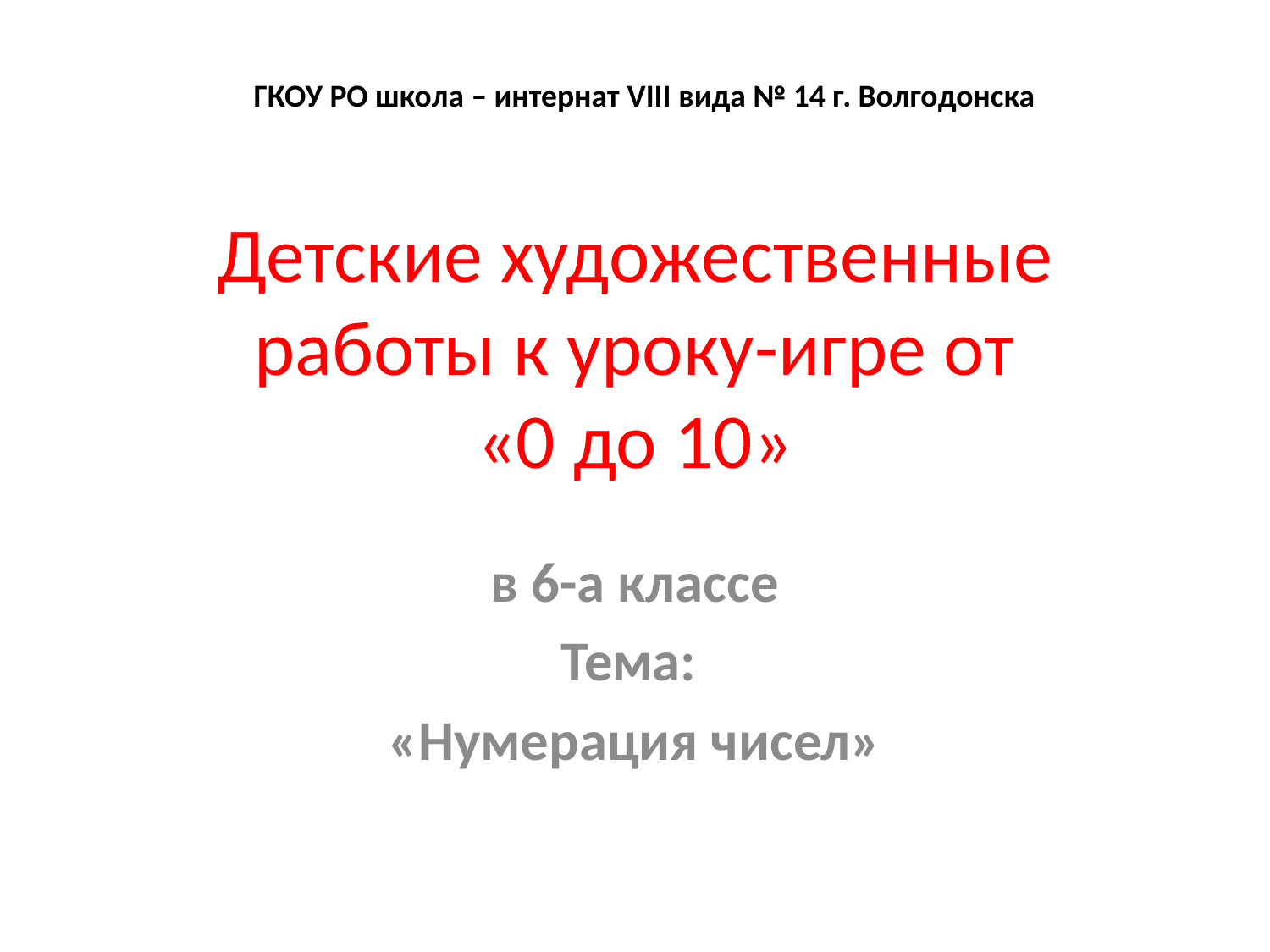

ГКОУ РО школа – интернат VIII вида № 14 г. Волгодонска

# Детские художественные работы к уроку-игре от «0 до 10»
в 6-а классе
Тема:
«Нумерация чисел»